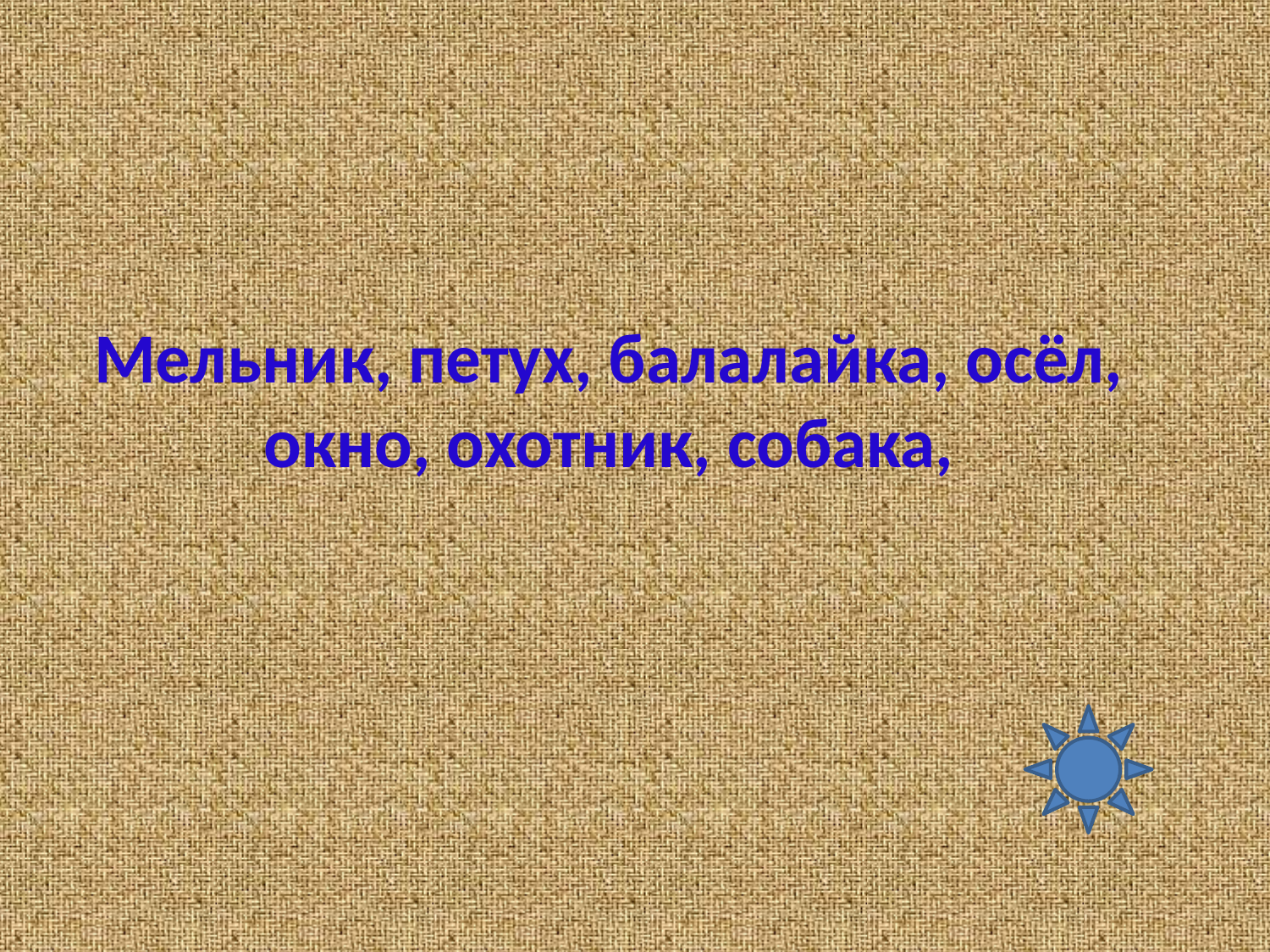

Мельник, петух, балалайка, осёл, окно, охотник, собака,